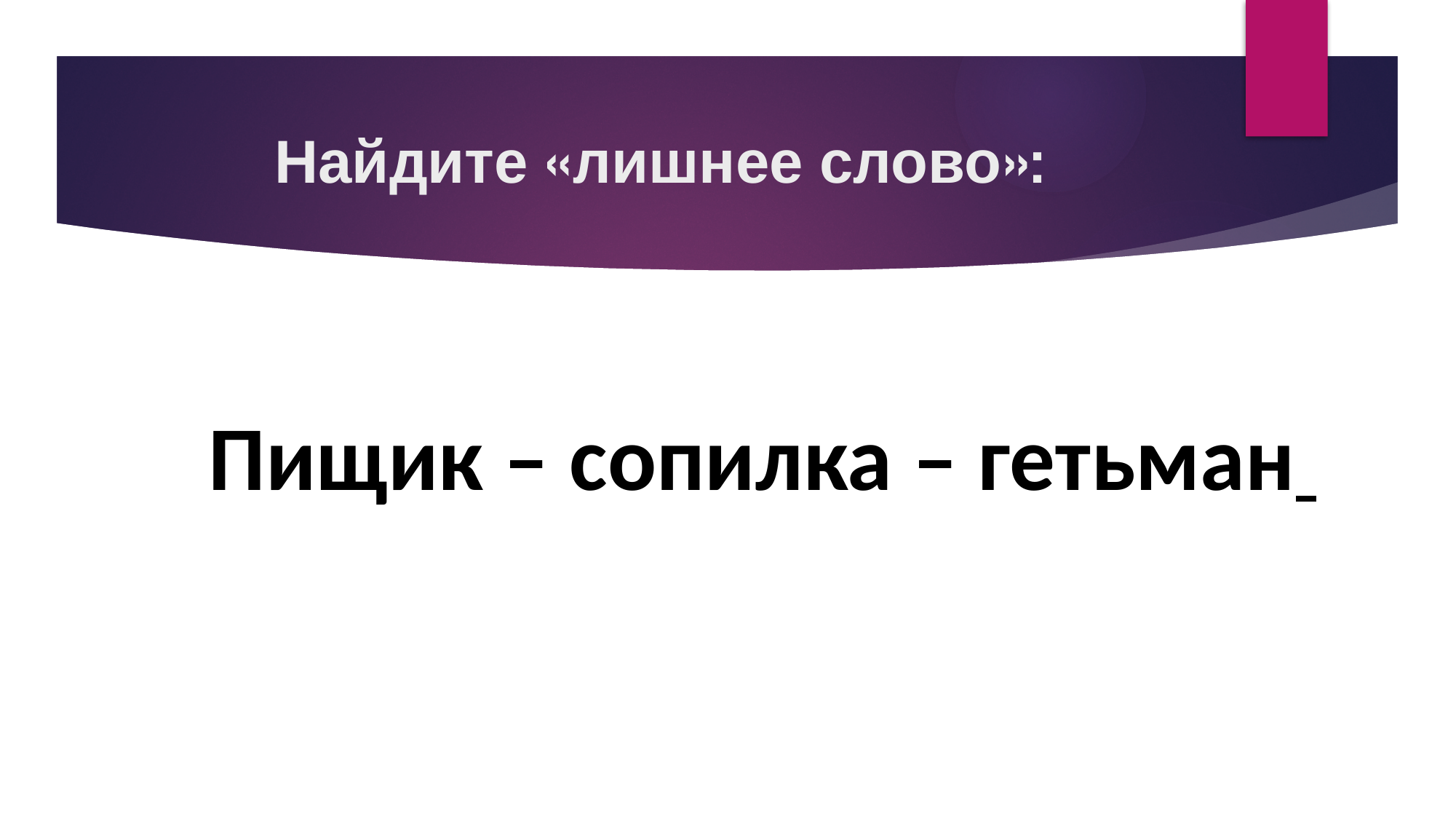

# Найдите «лишнее слово»:
Пищик – сопилка – гетьман